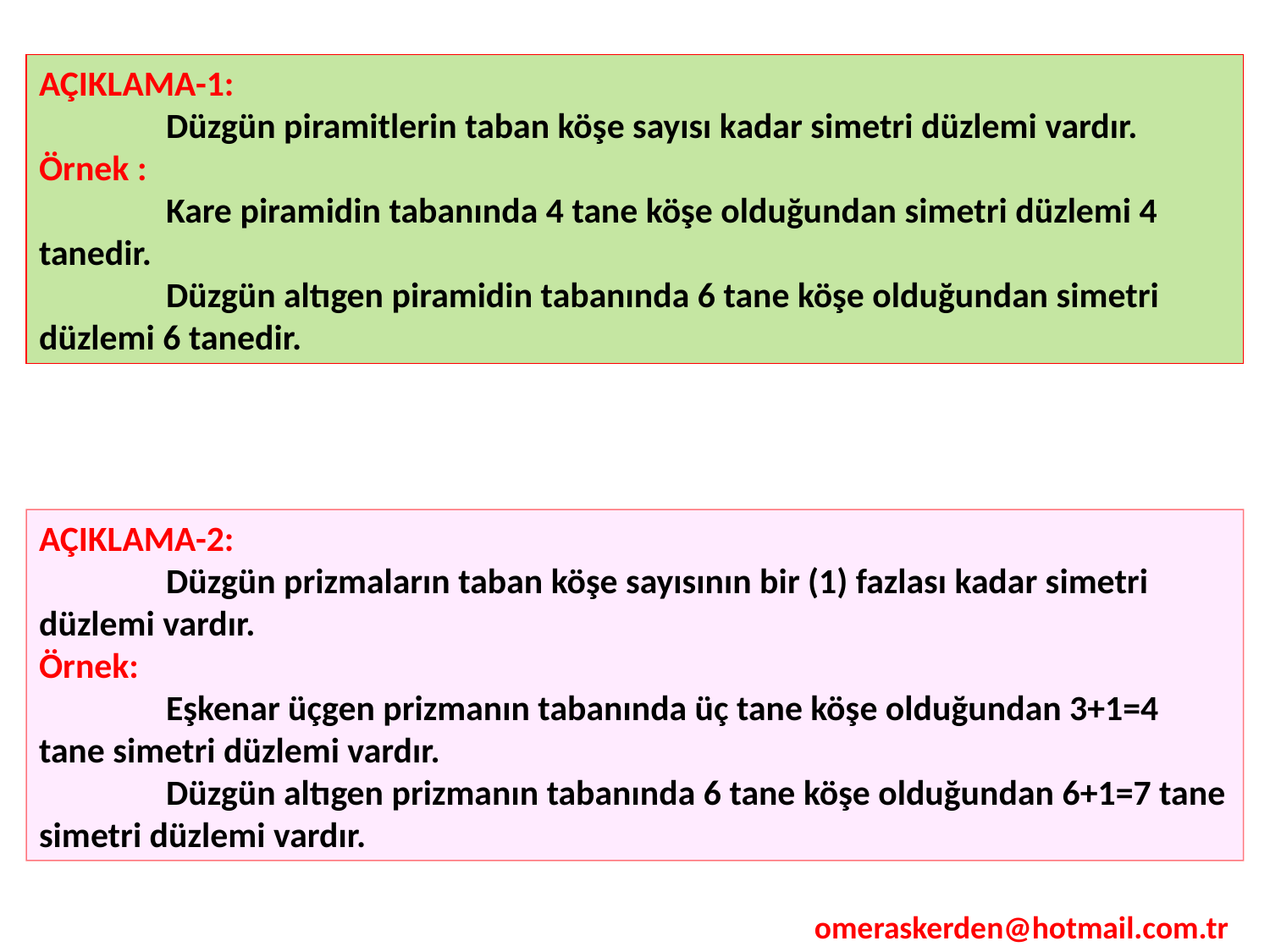

AÇIKLAMA-1:
	Düzgün piramitlerin taban köşe sayısı kadar simetri düzlemi vardır.
Örnek :
	Kare piramidin tabanında 4 tane köşe olduğundan simetri düzlemi 4 tanedir.
	Düzgün altıgen piramidin tabanında 6 tane köşe olduğundan simetri düzlemi 6 tanedir.
AÇIKLAMA-2:
	Düzgün prizmaların taban köşe sayısının bir (1) fazlası kadar simetri düzlemi vardır.
Örnek:
	Eşkenar üçgen prizmanın tabanında üç tane köşe olduğundan 3+1=4 tane simetri düzlemi vardır.
	Düzgün altıgen prizmanın tabanında 6 tane köşe olduğundan 6+1=7 tane simetri düzlemi vardır.
omeraskerden@hotmail.com.tr